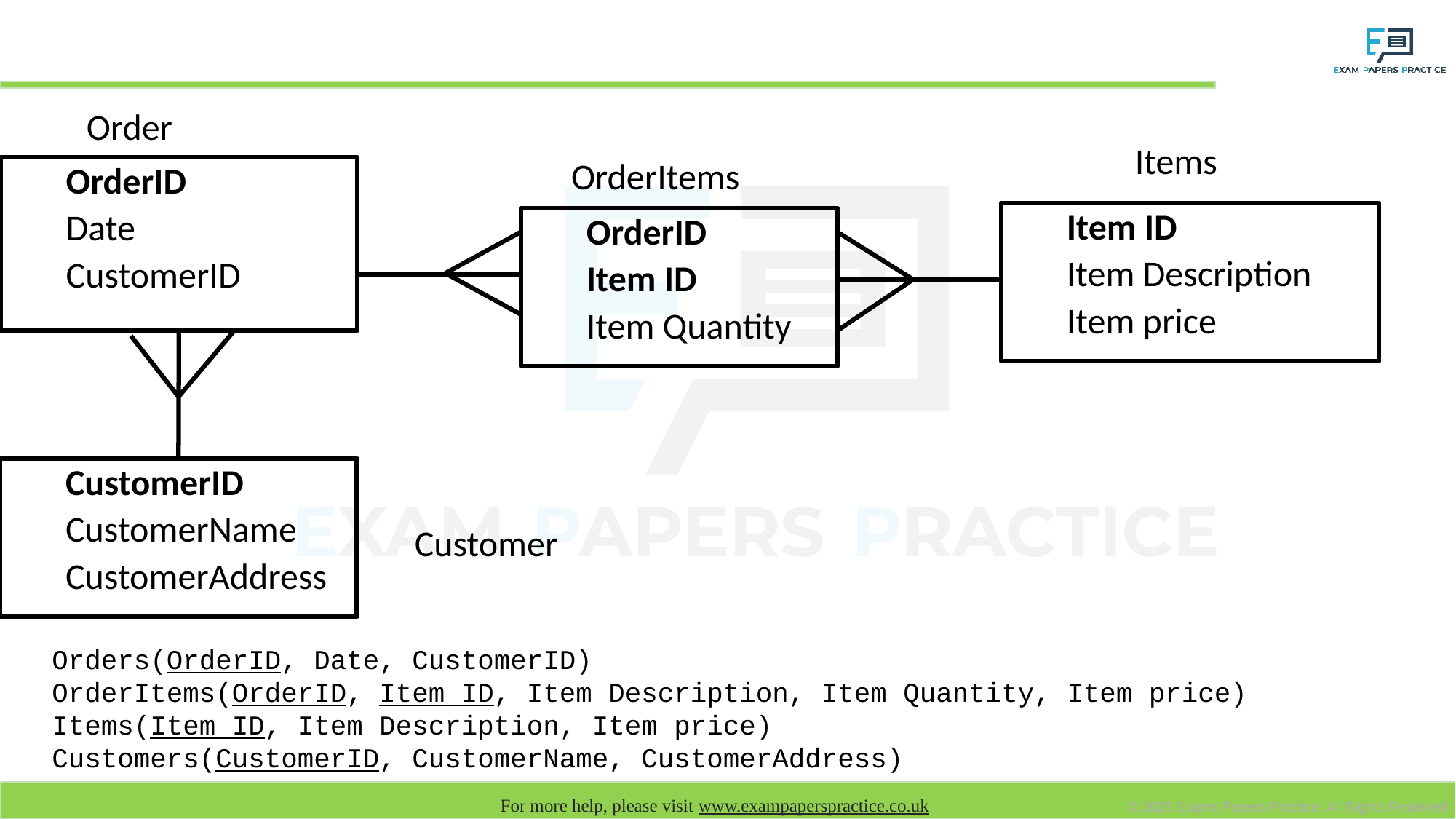

# 3NF
Order
Items
OrderItems
OrderID
Date
CustomerID

Item ID
Item Description
Item price

OrderID
Item ID
Item Quantity
CustomerID
CustomerName
CustomerAddress

Customer
Orders(OrderID, Date, CustomerID)
OrderItems(OrderID, Item ID, Item Description, Item Quantity, Item price)
Items(Item ID, Item Description, Item price)
Customers(CustomerID, CustomerName, CustomerAddress)